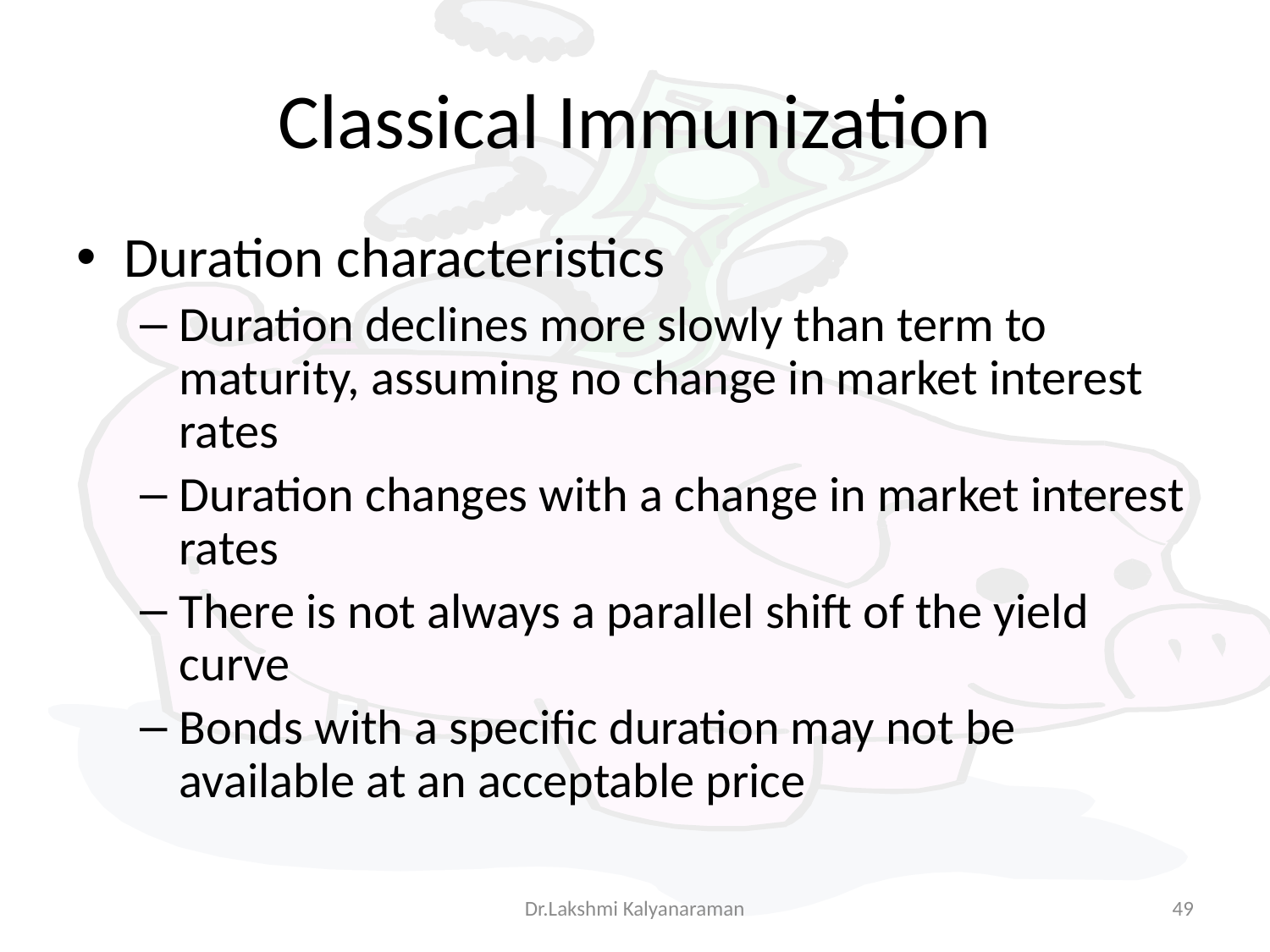

Duration characteristics
Duration declines more slowly than term to maturity, assuming no change in market interest rates
Duration changes with a change in market interest rates
There is not always a parallel shift of the yield curve
Bonds with a specific duration may not be available at an acceptable price
# Classical Immunization
Dr.Lakshmi Kalyanaraman
49